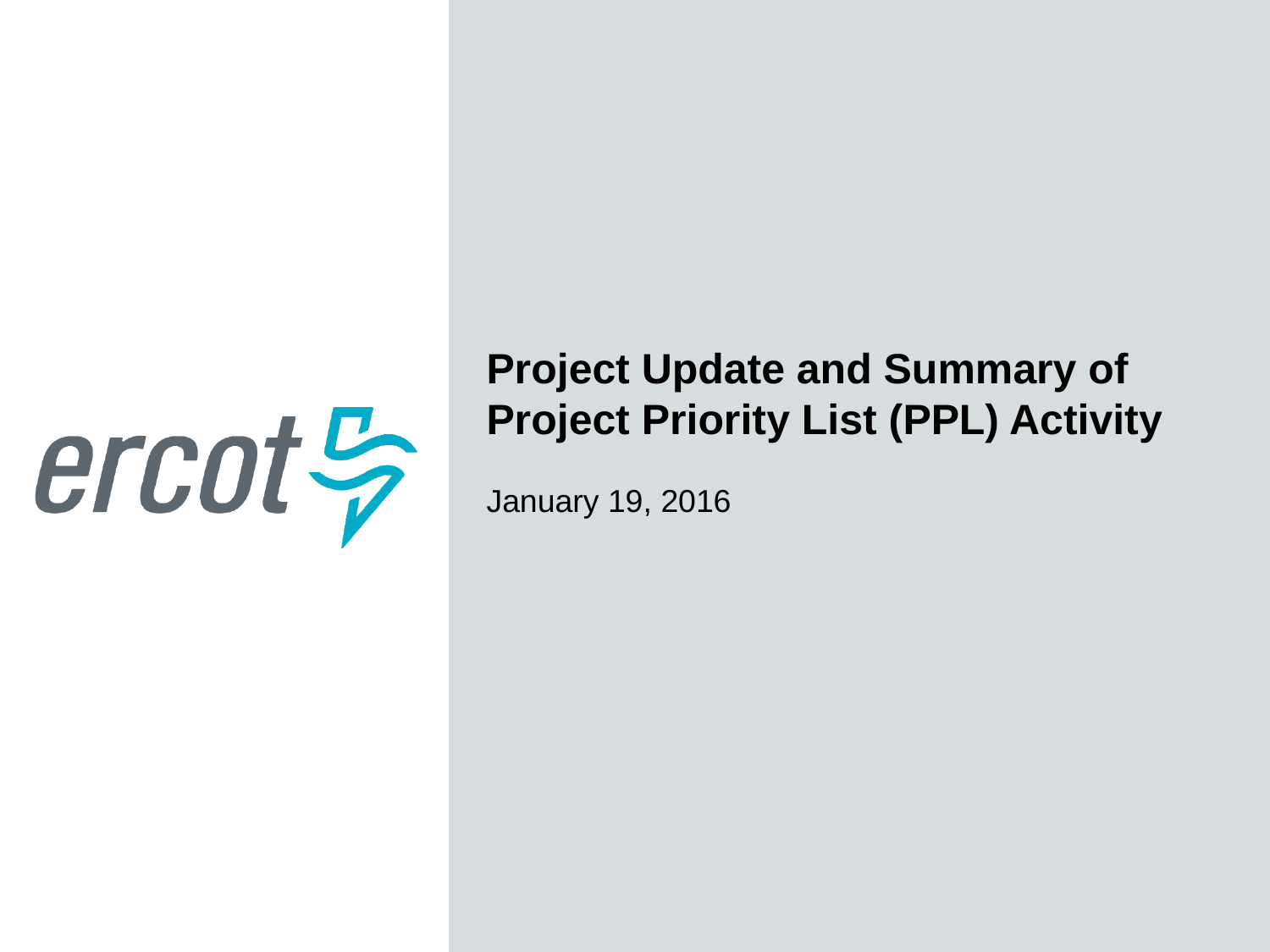

Project Update and Summary of
Project Priority List (PPL) Activity

January 19, 2016